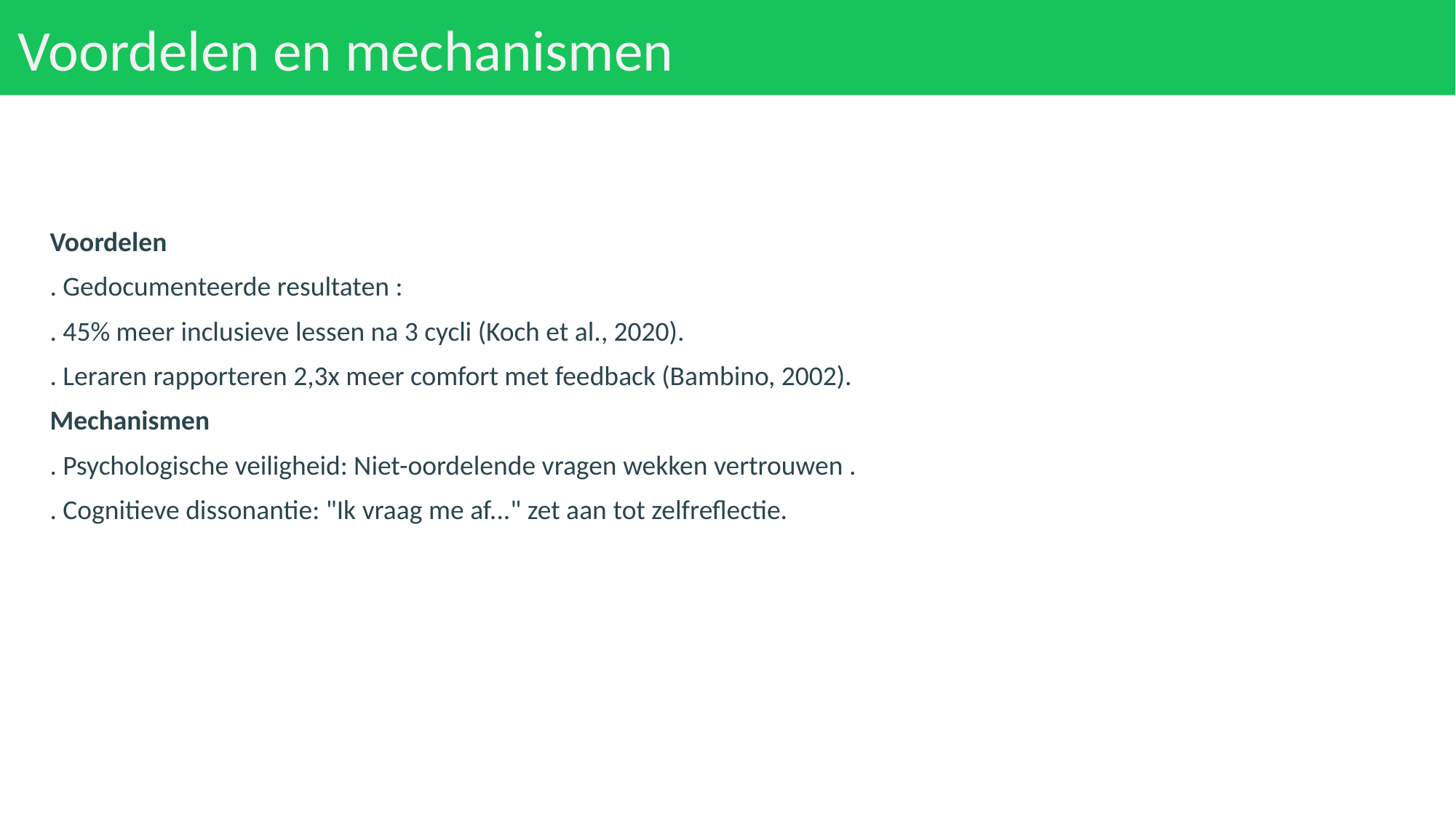

# Voordelen en mechanismen

Voordelen
. Gedocumenteerde resultaten :
. 45% meer inclusieve lessen na 3 cycli (Koch et al., 2020).
. Leraren rapporteren 2,3x meer comfort met feedback (Bambino, 2002).
Mechanismen
. Psychologische veiligheid: Niet-oordelende vragen wekken vertrouwen .
. Cognitieve dissonantie: "Ik vraag me af..." zet aan tot zelfreflectie.